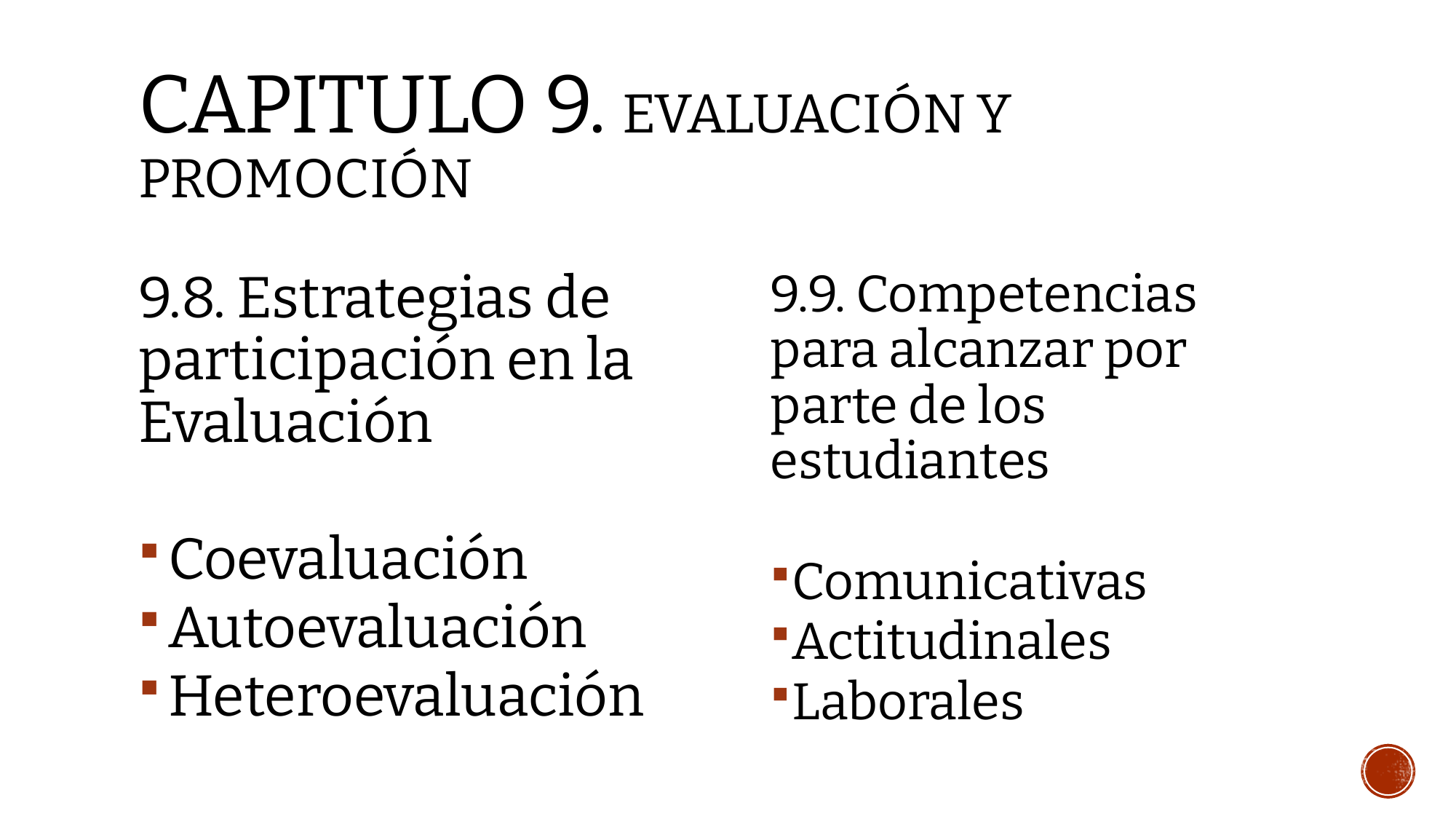

# CAPITULO 9. EVALUACIÓN Y PROMOCIÓN
9.8. Estrategias de participación en la Evaluación

Coevaluación
Autoevaluación
Heteroevaluación

9.9. Competencias para alcanzar por parte de los estudiantes

Comunicativas
Actitudinales
Laborales